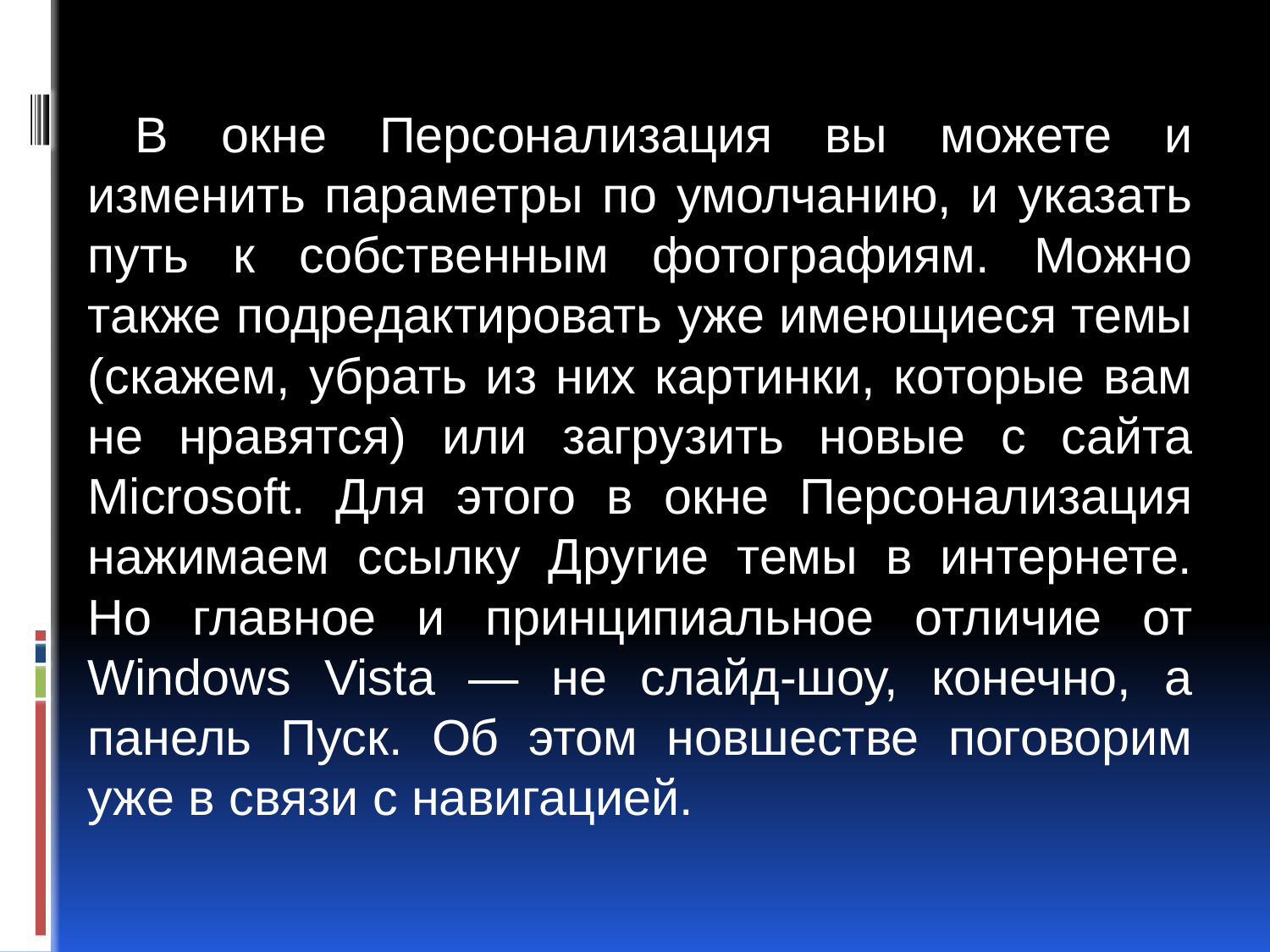

В окне Персонализация вы можете и изменить параметры по умолчанию, и указать путь к собственным фотографиям. Можно также подредактировать уже имеющиеся темы (скажем, убрать из них картинки, которые вам не нравятся) или загрузить новые с сайта Microsoft. Для этого в окне Персонализация нажимаем ссылку Другие темы в интернете. Но главное и принципиальное отличие от Windows Vista — не слайд-шоу, конечно, а панель Пуск. Об этом новшестве поговорим уже в связи с навигацией.